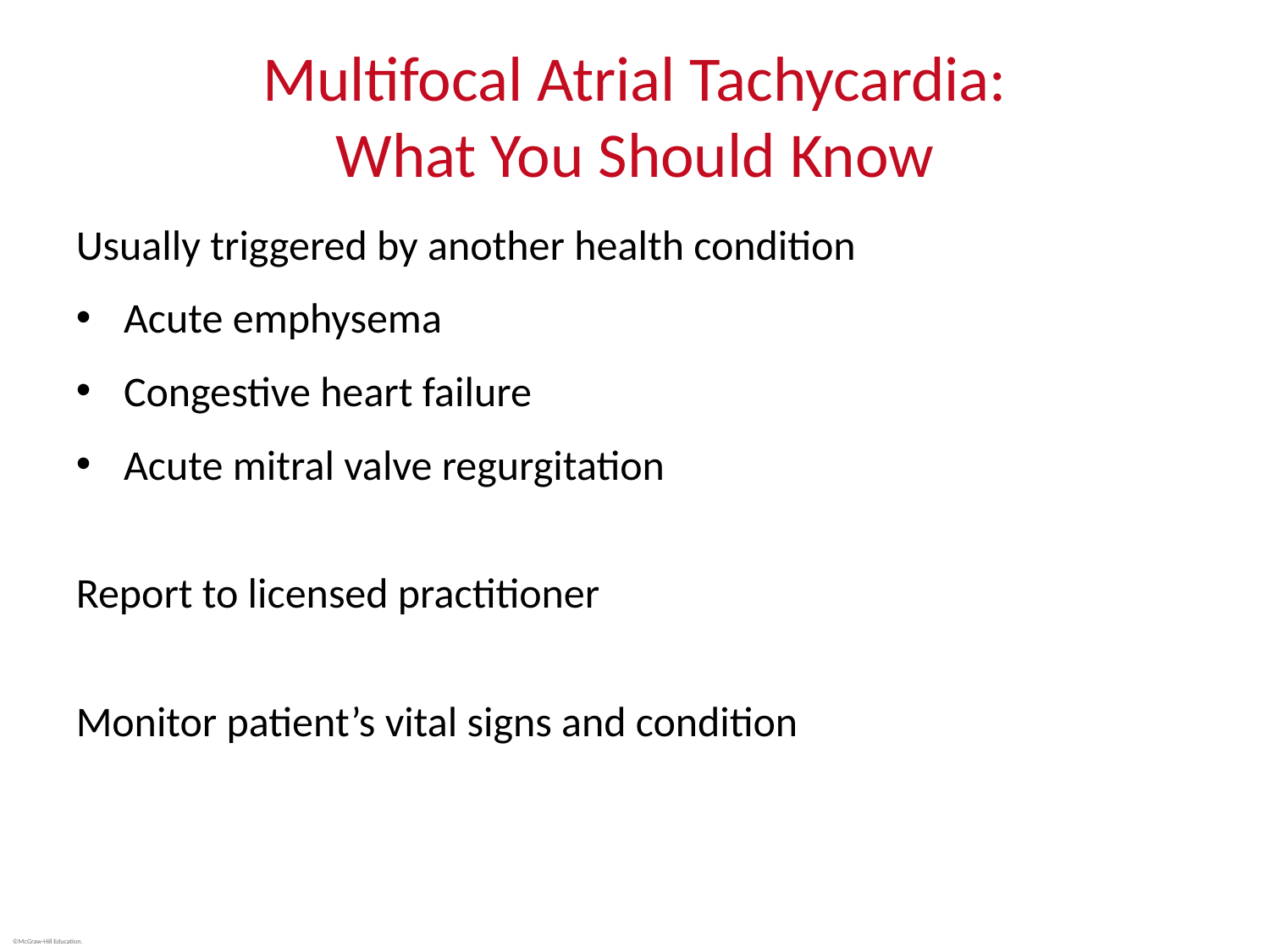

# Multifocal Atrial Tachycardia: What You Should Know
Usually triggered by another health condition
Acute emphysema
Congestive heart failure
Acute mitral valve regurgitation
Report to licensed practitioner
Monitor patient’s vital signs and condition